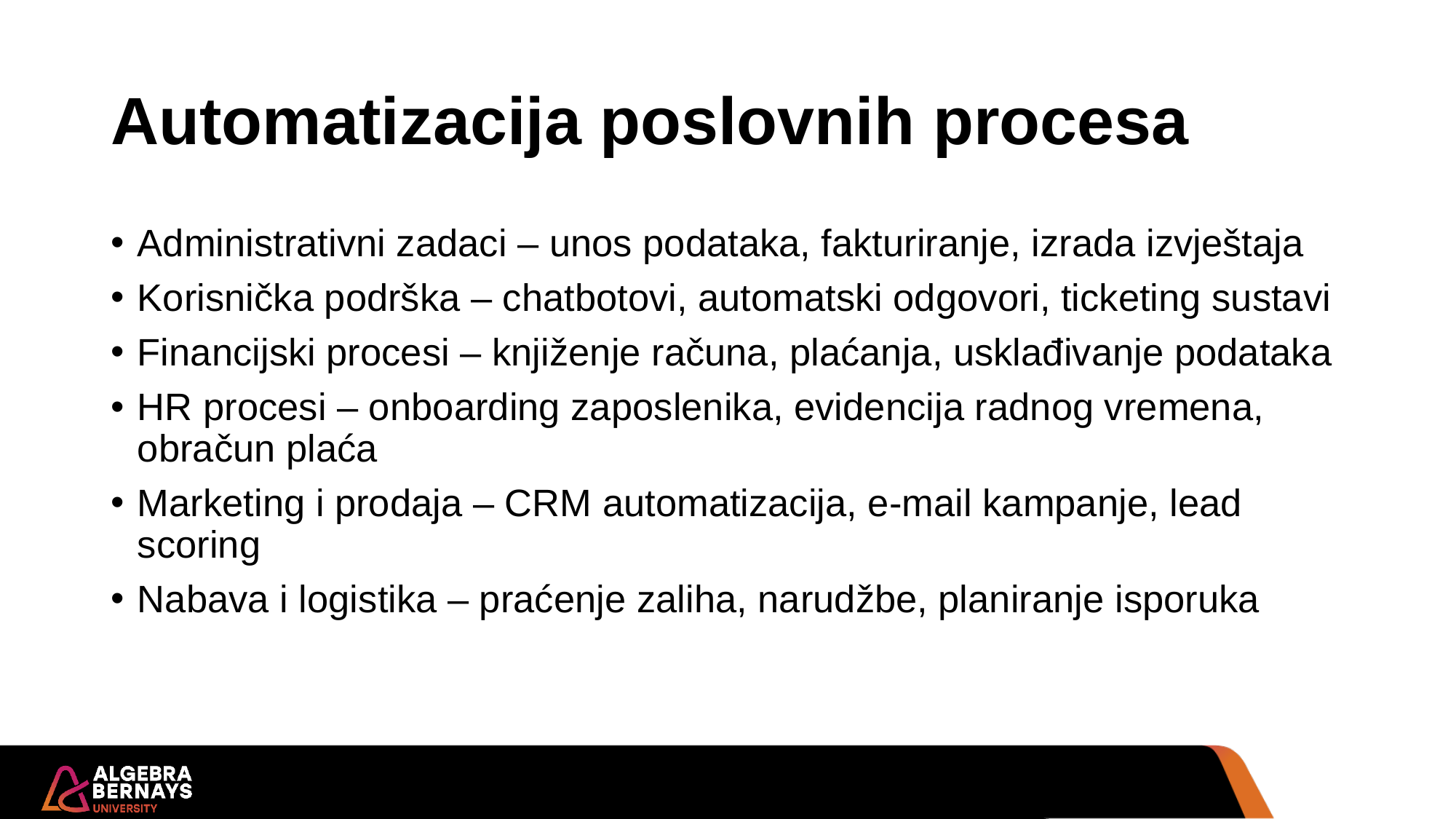

# Automatizacija poslovnih procesa
Administrativni zadaci – unos podataka, fakturiranje, izrada izvještaja
Korisnička podrška – chatbotovi, automatski odgovori, ticketing sustavi
Financijski procesi – knjiženje računa, plaćanja, usklađivanje podataka
HR procesi – onboarding zaposlenika, evidencija radnog vremena, obračun plaća
Marketing i prodaja – CRM automatizacija, e-mail kampanje, lead scoring
Nabava i logistika – praćenje zaliha, narudžbe, planiranje isporuka